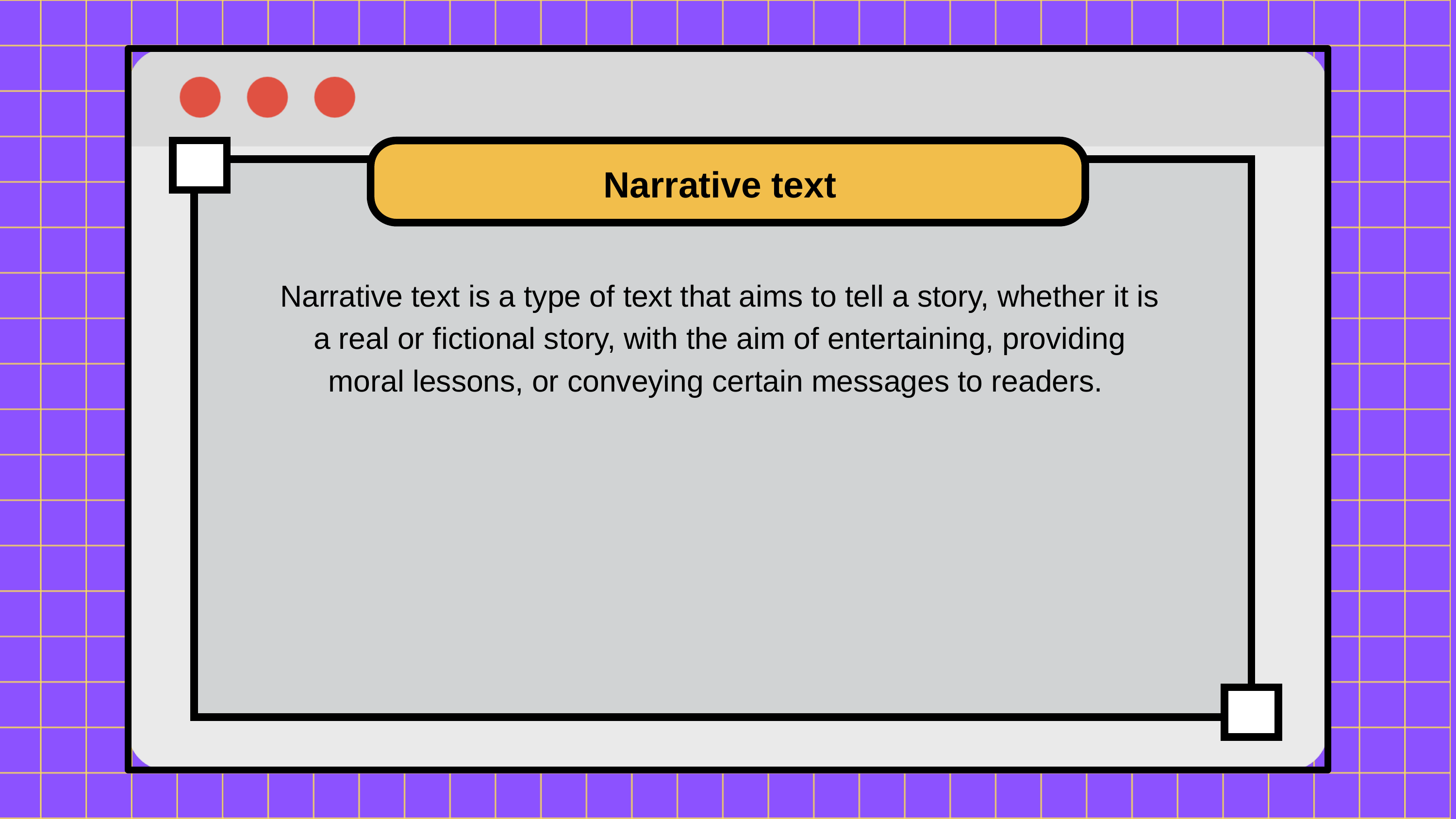

Narrative text

Narrative text is a type of text that aims to tell a story, whether it is a real or fictional story, with the aim of entertaining, providing moral lessons, or conveying certain messages to readers.